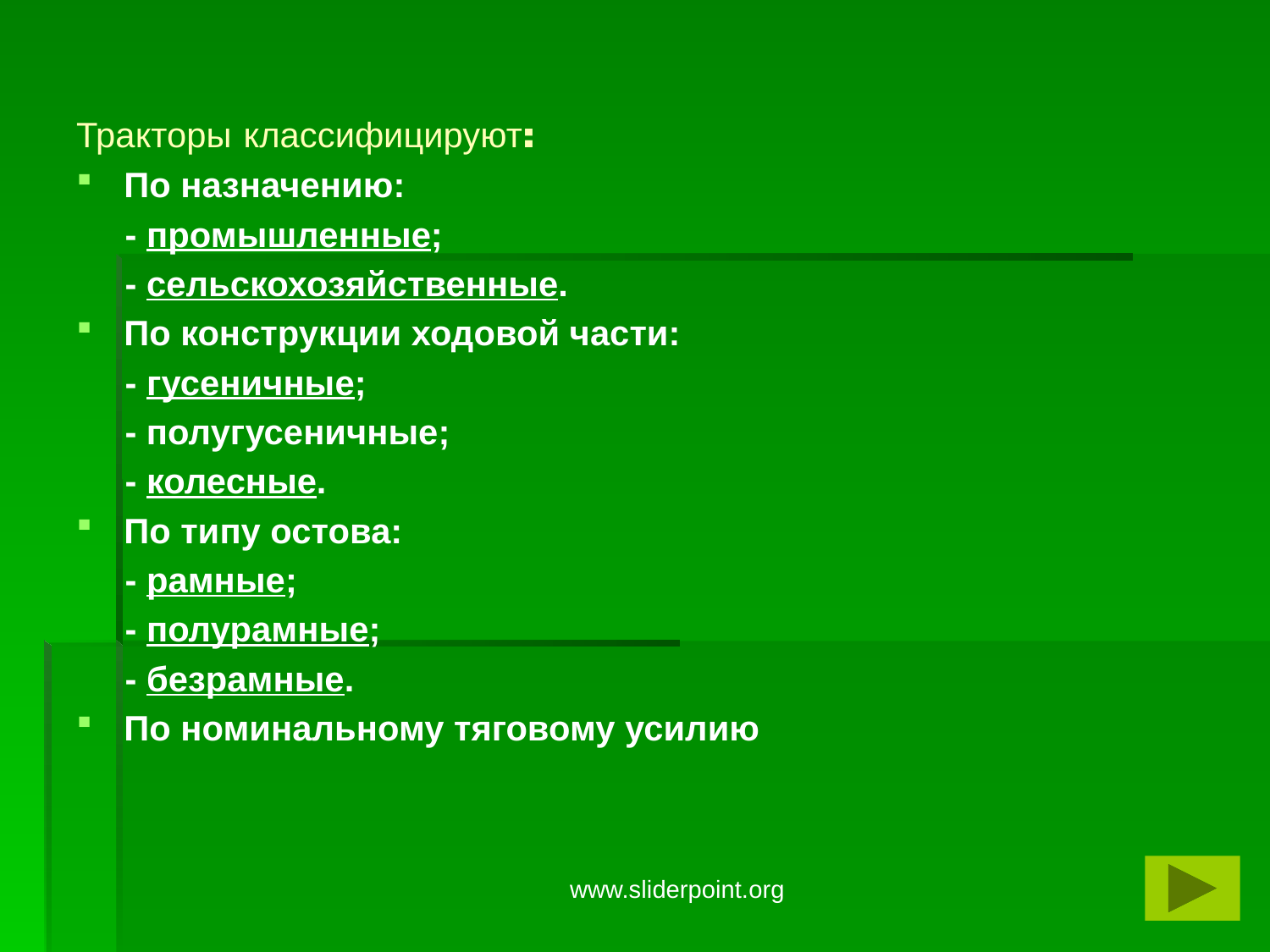

# Тракторы классифицируют:
По назначению:
     - промышленные;
     - сельскохозяйственные.
По конструкции ходовой части:
     - гусеничные;
     - полугусеничные;
     - колесные.
По типу остова:
     - рамные;
     - полурамные;
     - безрамные.
По номинальному тяговому усилию

www.sliderpoint.org